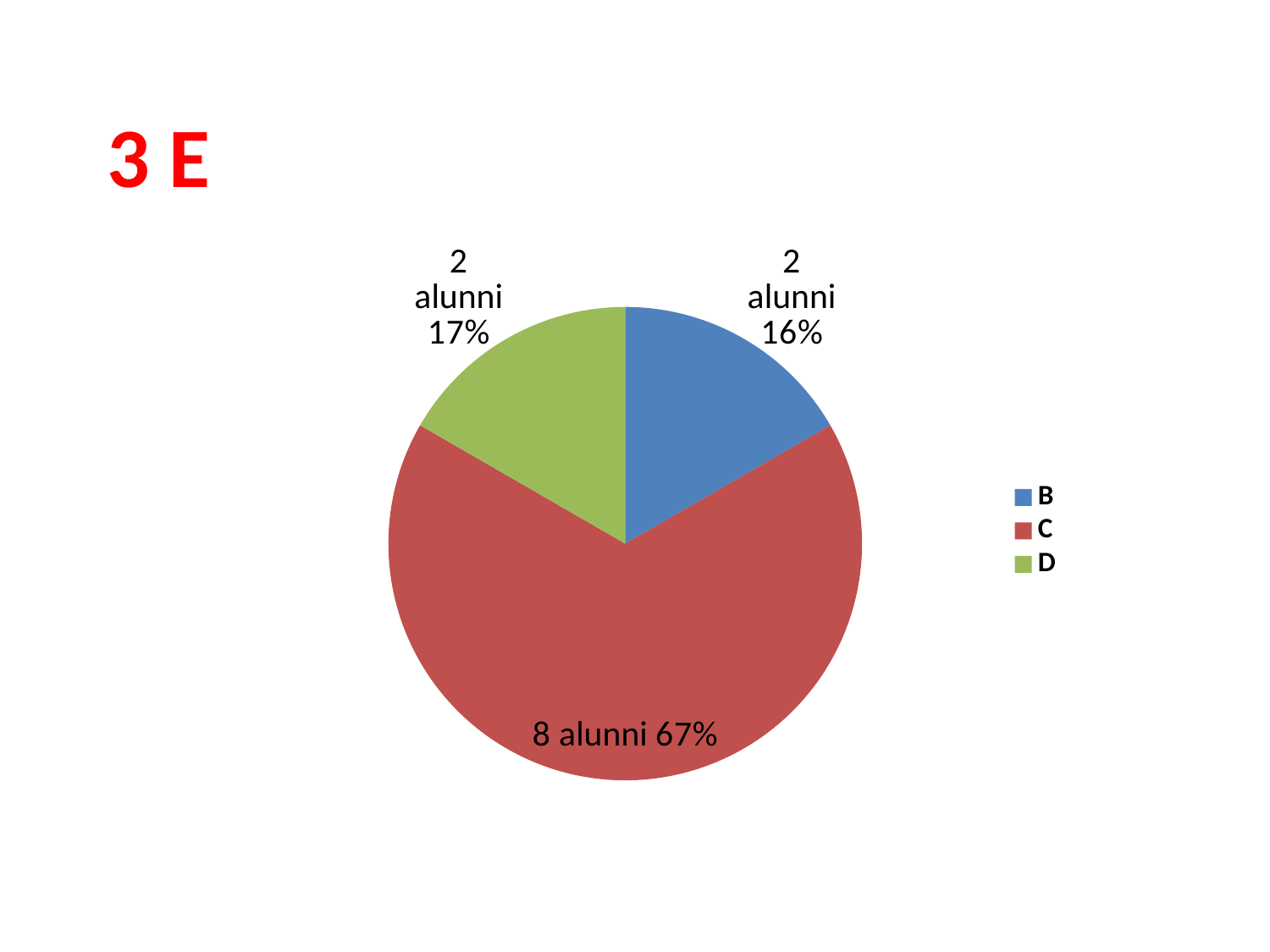

3 E

### Chart

| Category |  |
|---|---|
| B | 2.0 |
| C | 8.0 |
| D | 2.0 |